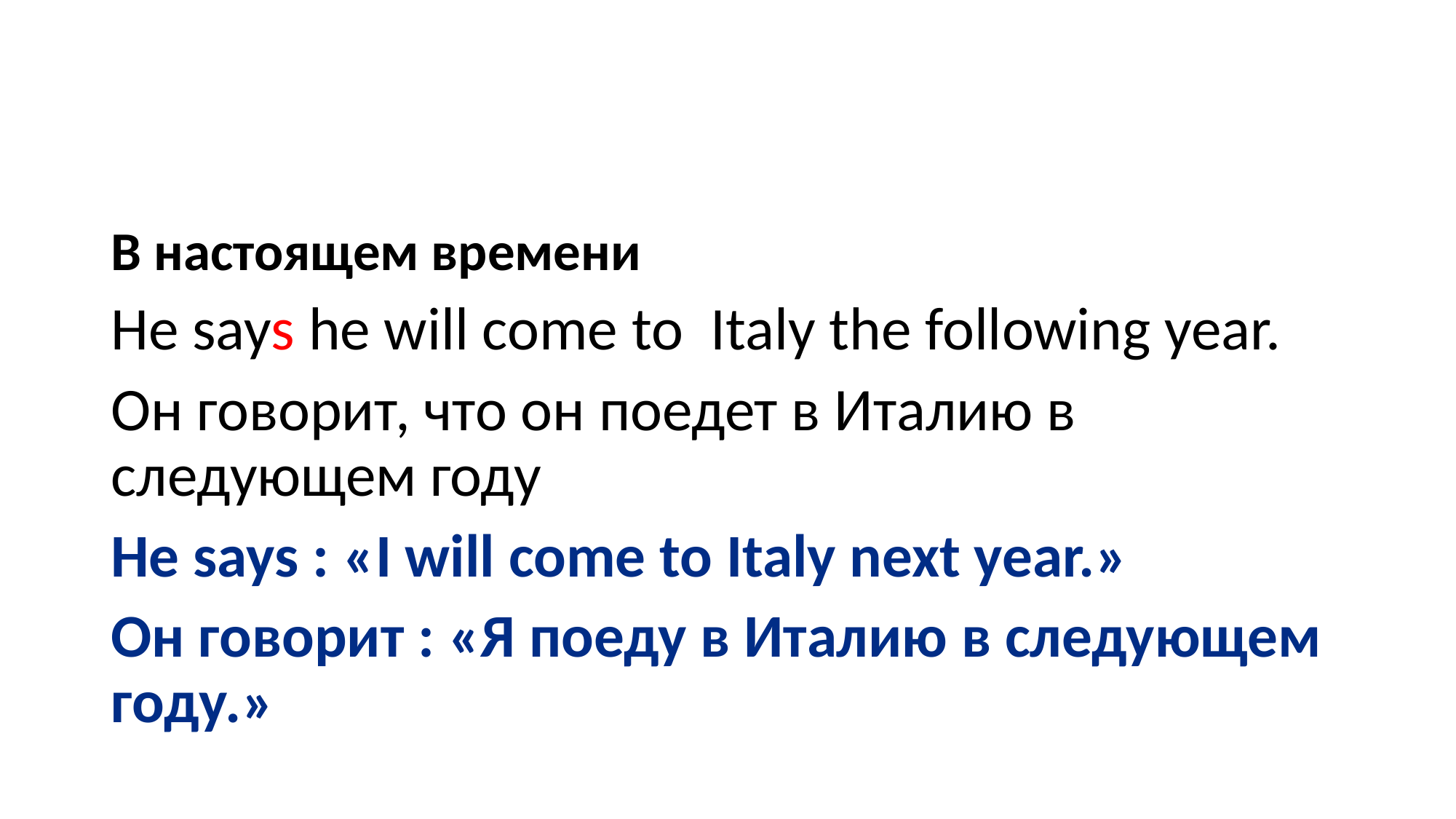

#
В настоящем времени
He says he will come to  Italy the following year.
Он говорит, что он поедет в Италию в следующем году
He says : «I will come to Italy next year.»
Он говорит : «Я поеду в Италию в следующем году.»